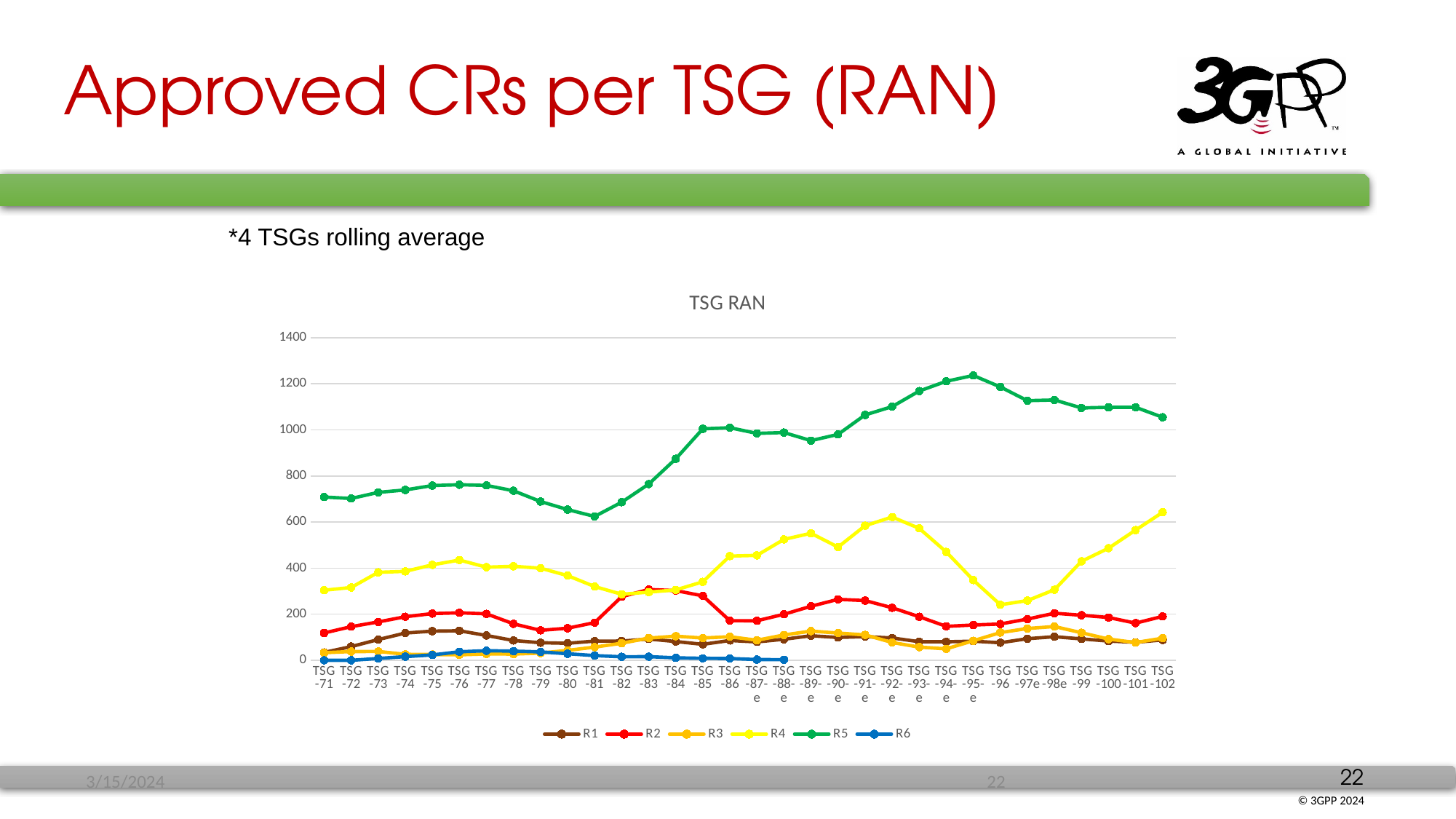

# Approved CRs per TSG (RAN)
*4 TSGs rolling average

[unsupported chart]

3/15/2024
22